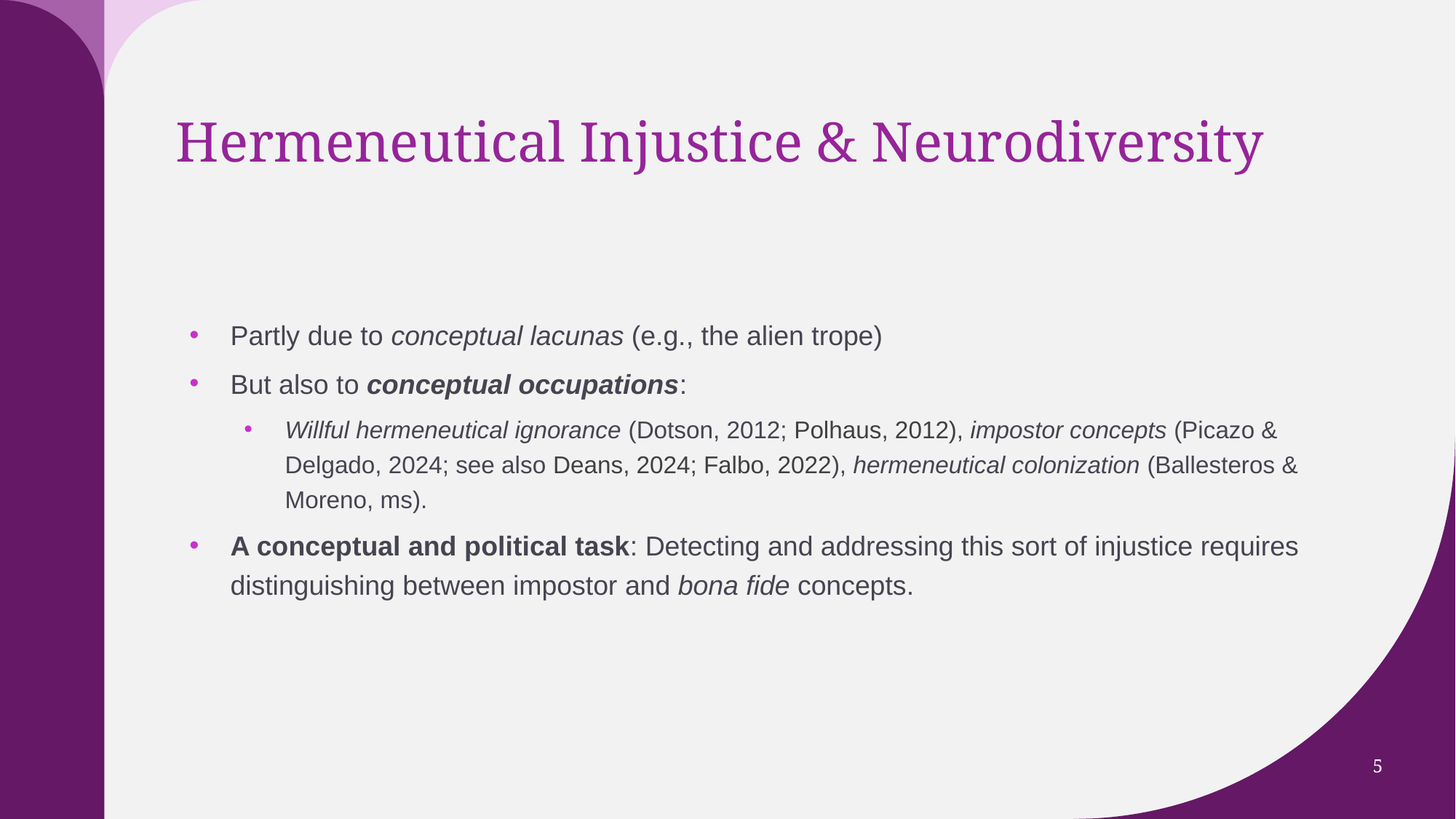

# Hermeneutical Injustice & Neurodiversity
Partly due to conceptual lacunas (e.g., the alien trope)
But also to conceptual occupations:
Willful hermeneutical ignorance (Dotson, 2012; Polhaus, 2012), impostor concepts (Picazo & Delgado, 2024; see also Deans, 2024; Falbo, 2022), hermeneutical colonization (Ballesteros & Moreno, ms).
A conceptual and political task: Detecting and addressing this sort of injustice requires distinguishing between impostor and bona fide concepts.
5